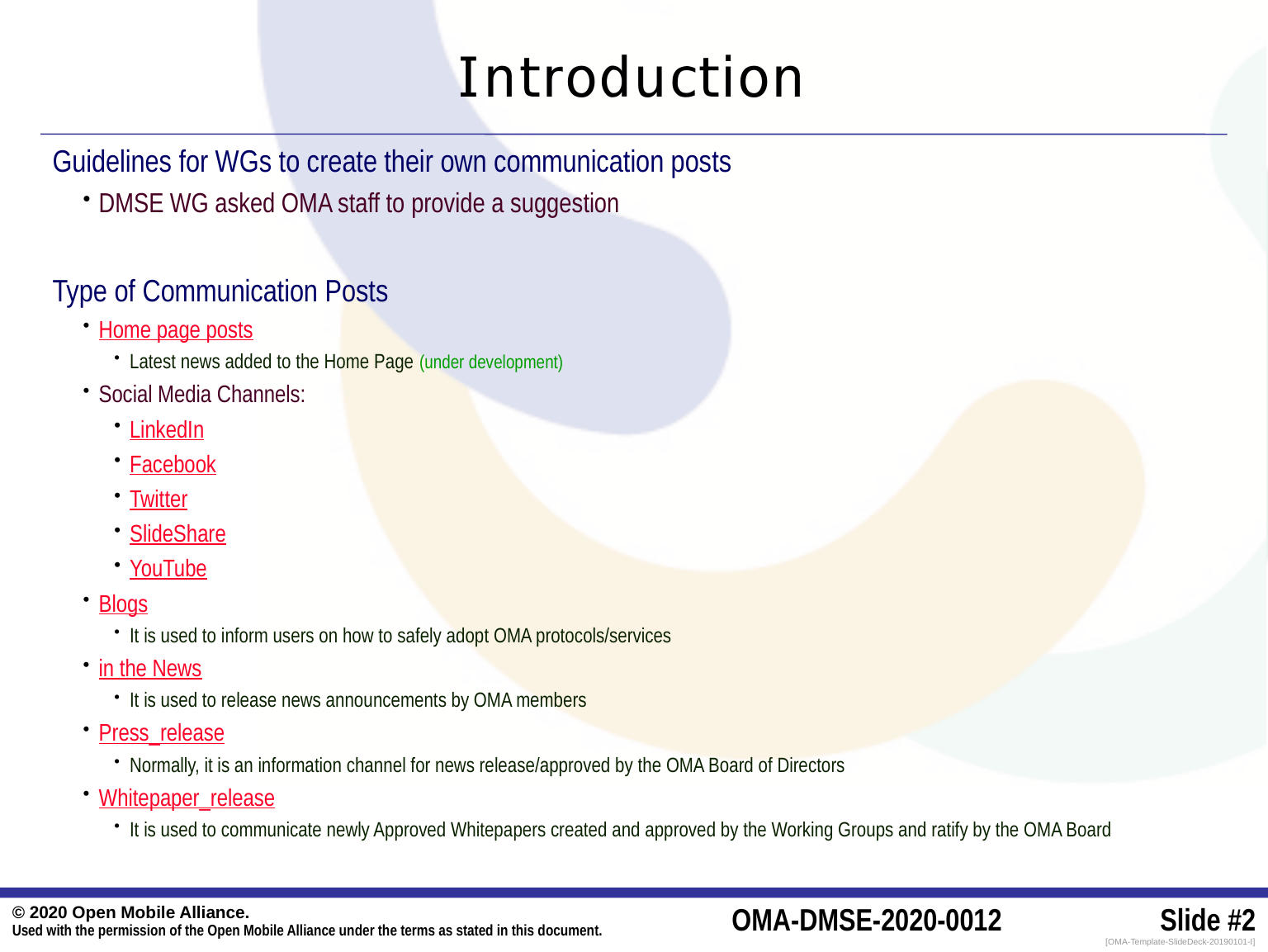

# Introduction
Guidelines for WGs to create their own communication posts
DMSE WG asked OMA staff to provide a suggestion

Type of Communication Posts
Home page posts
Latest news added to the Home Page (under development)
Social Media Channels:
LinkedIn
Facebook
Twitter
SlideShare
YouTube
Blogs
It is used to inform users on how to safely adopt OMA protocols/services
in the News
It is used to release news announcements by OMA members
Press_release
Normally, it is an information channel for news release/approved by the OMA Board of Directors
Whitepaper_release
It is used to communicate newly Approved Whitepapers created and approved by the Working Groups and ratify by the OMA Board